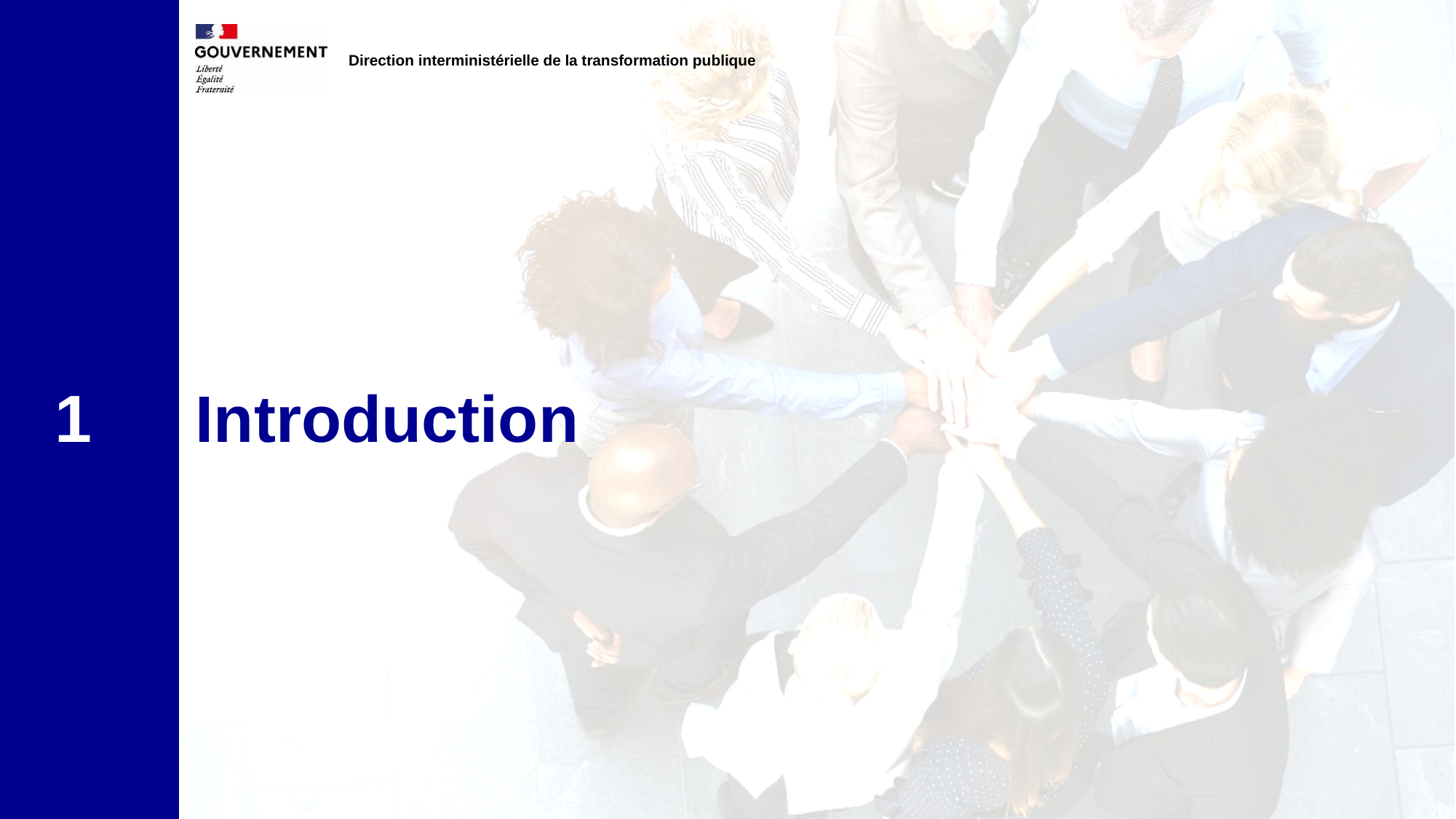

Direction interministérielle de la transformation publique
# Introduction
1